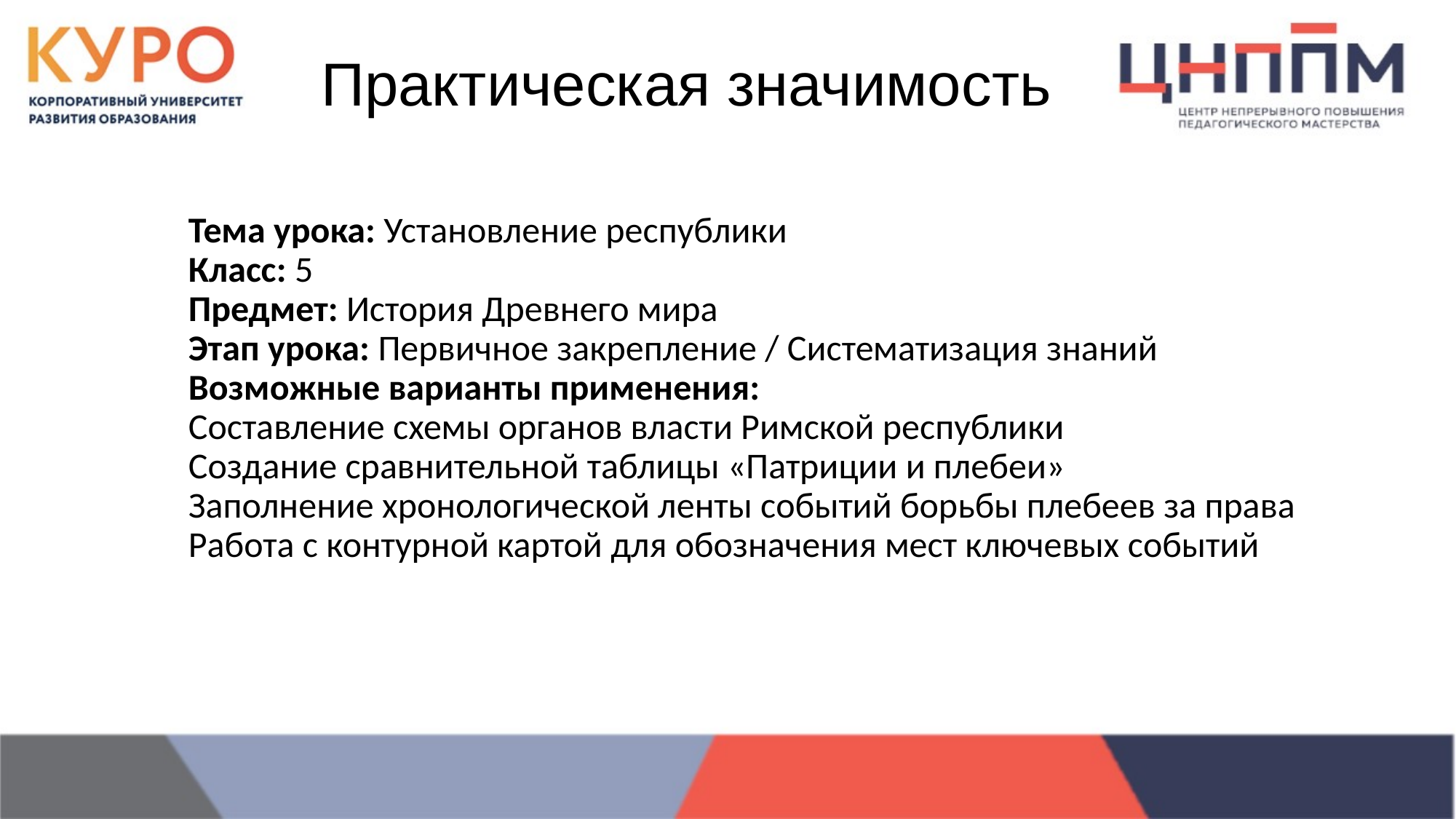

Практическая значимость
Тема урока: Установление республики
Класс: 5
Предмет: История Древнего мира
Этап урока: Первичное закрепление / Систематизация знаний
Возможные варианты применения:
Составление схемы органов власти Римской республики
Создание сравнительной таблицы «Патриции и плебеи»
Заполнение хронологической ленты событий борьбы плебеев за права
Работа с контурной картой для обозначения мест ключевых событий